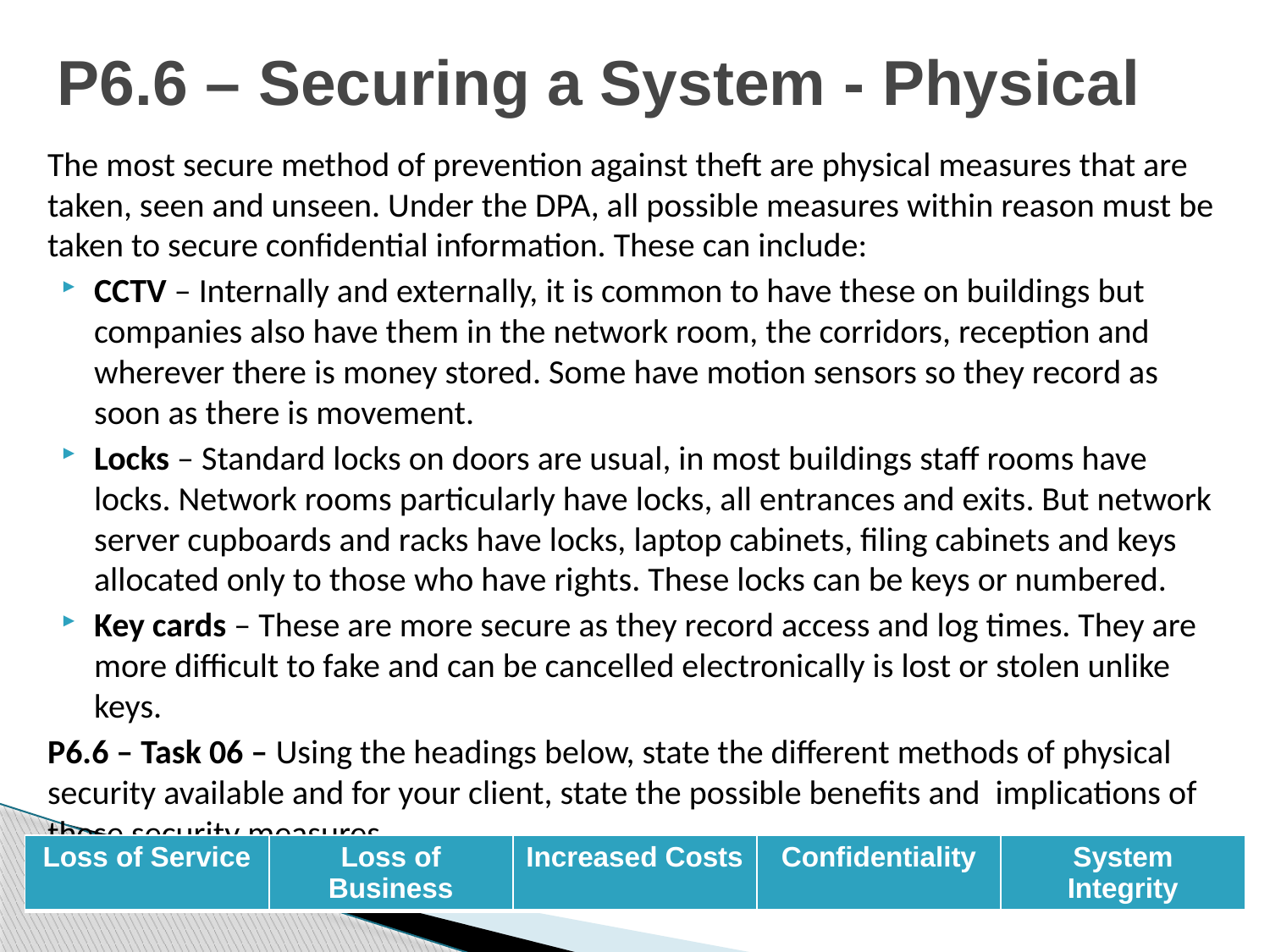

# P6.6 – Securing a System - Physical
The most secure method of prevention against theft are physical measures that are taken, seen and unseen. Under the DPA, all possible measures within reason must be taken to secure confidential information. These can include:
CCTV – Internally and externally, it is common to have these on buildings but companies also have them in the network room, the corridors, reception and wherever there is money stored. Some have motion sensors so they record as soon as there is movement.
Locks – Standard locks on doors are usual, in most buildings staff rooms have locks. Network rooms particularly have locks, all entrances and exits. But network server cupboards and racks have locks, laptop cabinets, filing cabinets and keys allocated only to those who have rights. These locks can be keys or numbered.
Key cards – These are more secure as they record access and log times. They are more difficult to fake and can be cancelled electronically is lost or stolen unlike keys.
P6.6 – Task 06 – Using the headings below, state the different methods of physical security available and for your client, state the possible benefits and  implications of these security measures.
| Loss of Service | Loss of Business | Increased Costs | Confidentiality | System Integrity |
| --- | --- | --- | --- | --- |